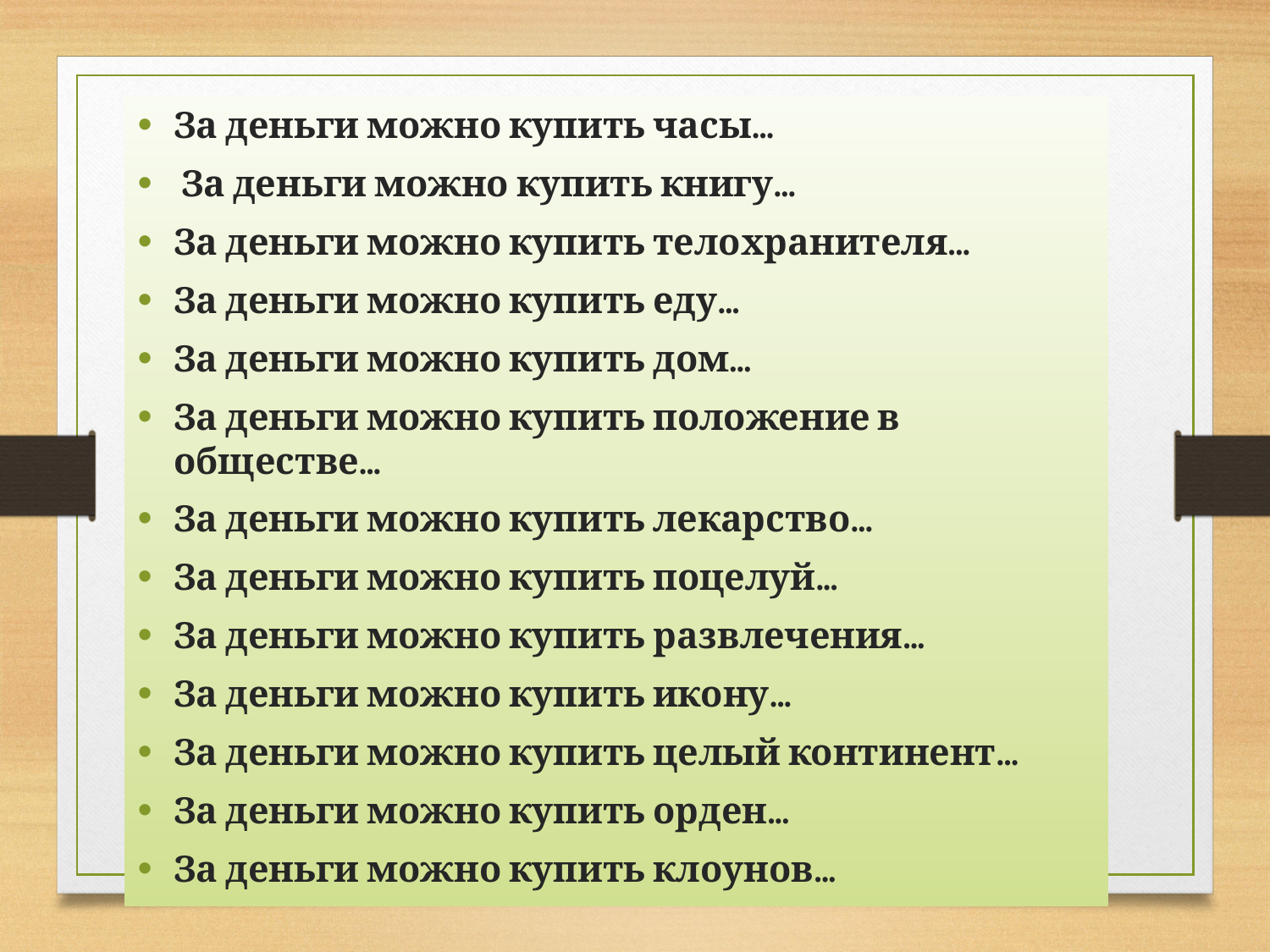

За деньги можно купить часы...
 За деньги можно купить книгу...
За деньги можно купить телохранителя...
За деньги можно купить еду...
За деньги можно купить дом...
За деньги можно купить положение в обществе...
За деньги можно купить лекарство...
За деньги можно купить поцелуй...
За деньги можно купить развлечения...
За деньги можно купить икону...
За деньги можно купить целый континент...
За деньги можно купить орден...
За деньги можно купить клоунов...

#